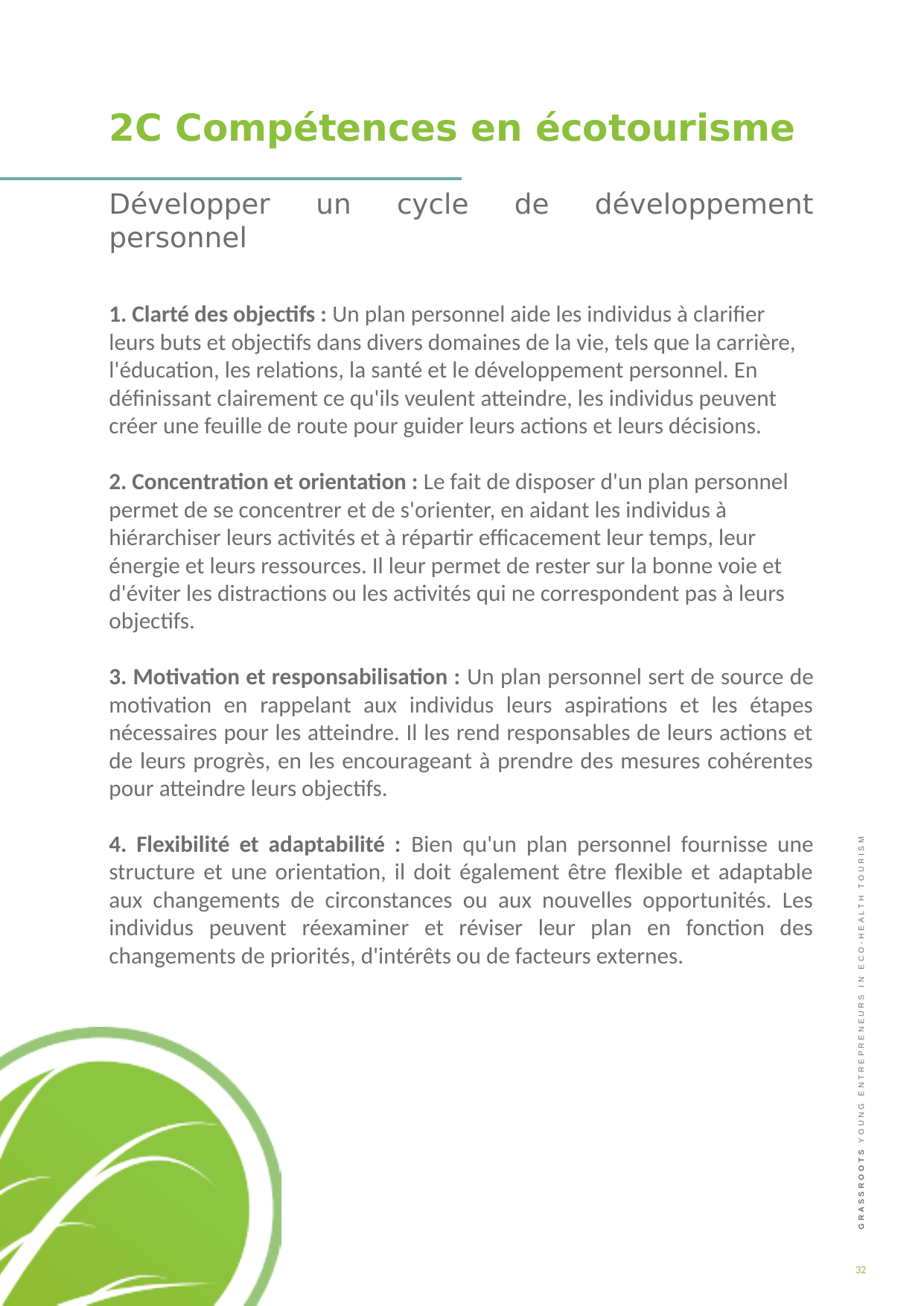

2C Compétences en écotourisme
Développer un cycle de développement personnel

1. Clarté des objectifs : Un plan personnel aide les individus à clarifier leurs buts et objectifs dans divers domaines de la vie, tels que la carrière, l'éducation, les relations, la santé et le développement personnel. En définissant clairement ce qu'ils veulent atteindre, les individus peuvent créer une feuille de route pour guider leurs actions et leurs décisions.
2. Concentration et orientation : Le fait de disposer d'un plan personnel permet de se concentrer et de s'orienter, en aidant les individus à hiérarchiser leurs activités et à répartir efficacement leur temps, leur énergie et leurs ressources. Il leur permet de rester sur la bonne voie et d'éviter les distractions ou les activités qui ne correspondent pas à leurs objectifs.
3. Motivation et responsabilisation : Un plan personnel sert de source de motivation en rappelant aux individus leurs aspirations et les étapes nécessaires pour les atteindre. Il les rend responsables de leurs actions et de leurs progrès, en les encourageant à prendre des mesures cohérentes pour atteindre leurs objectifs.

4. Flexibilité et adaptabilité : Bien qu'un plan personnel fournisse une structure et une orientation, il doit également être flexible et adaptable aux changements de circonstances ou aux nouvelles opportunités. Les individus peuvent réexaminer et réviser leur plan en fonction des changements de priorités, d'intérêts ou de facteurs externes.
32